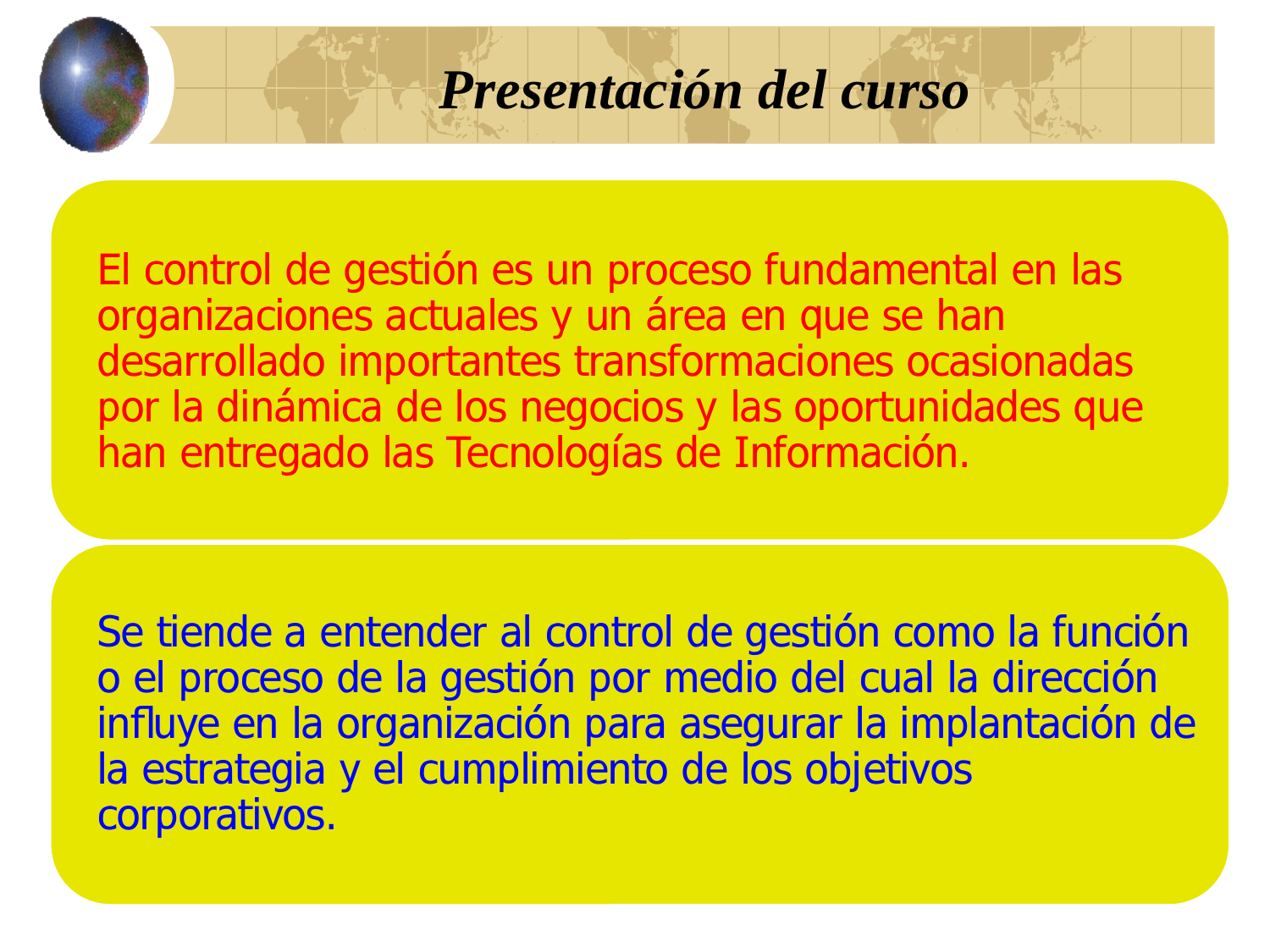

# Presentación del curso

El control de gestión es un proceso fundamental en las organizaciones actuales y un área en que se han desarrollado importantes transformaciones ocasionadas por la dinámica de los negocios y las oportunidades que han entregado las Tecnologías de Información.

Se tiende a entender al control de gestión como la función o el proceso de la gestión por medio del cual la dirección influye en la organización para asegurar la implantación de la estrategia y el cumplimiento de los objetivos corporativos.